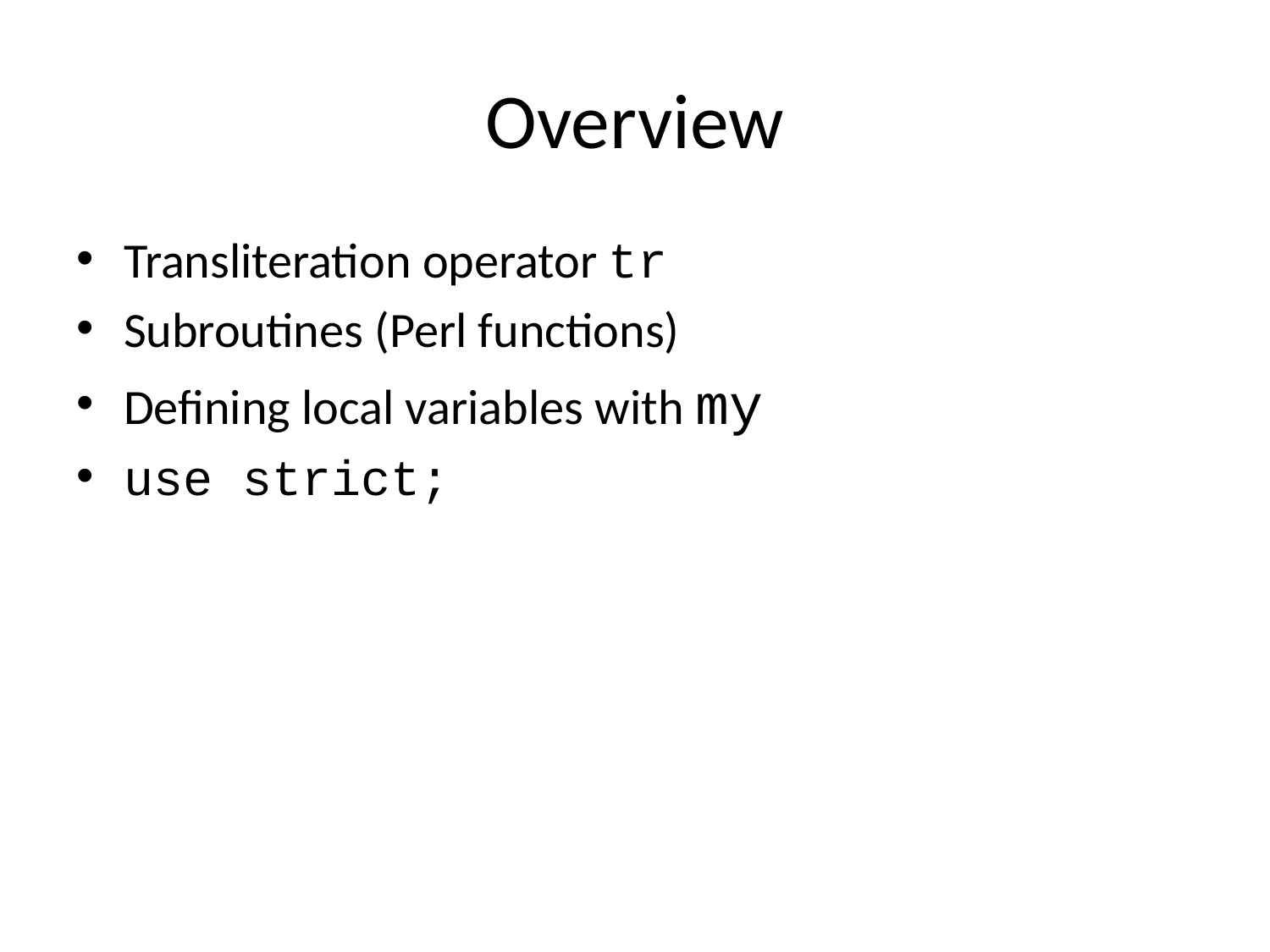

# Overview
Transliteration operator tr
Subroutines (Perl functions)
Defining local variables with my
use strict;